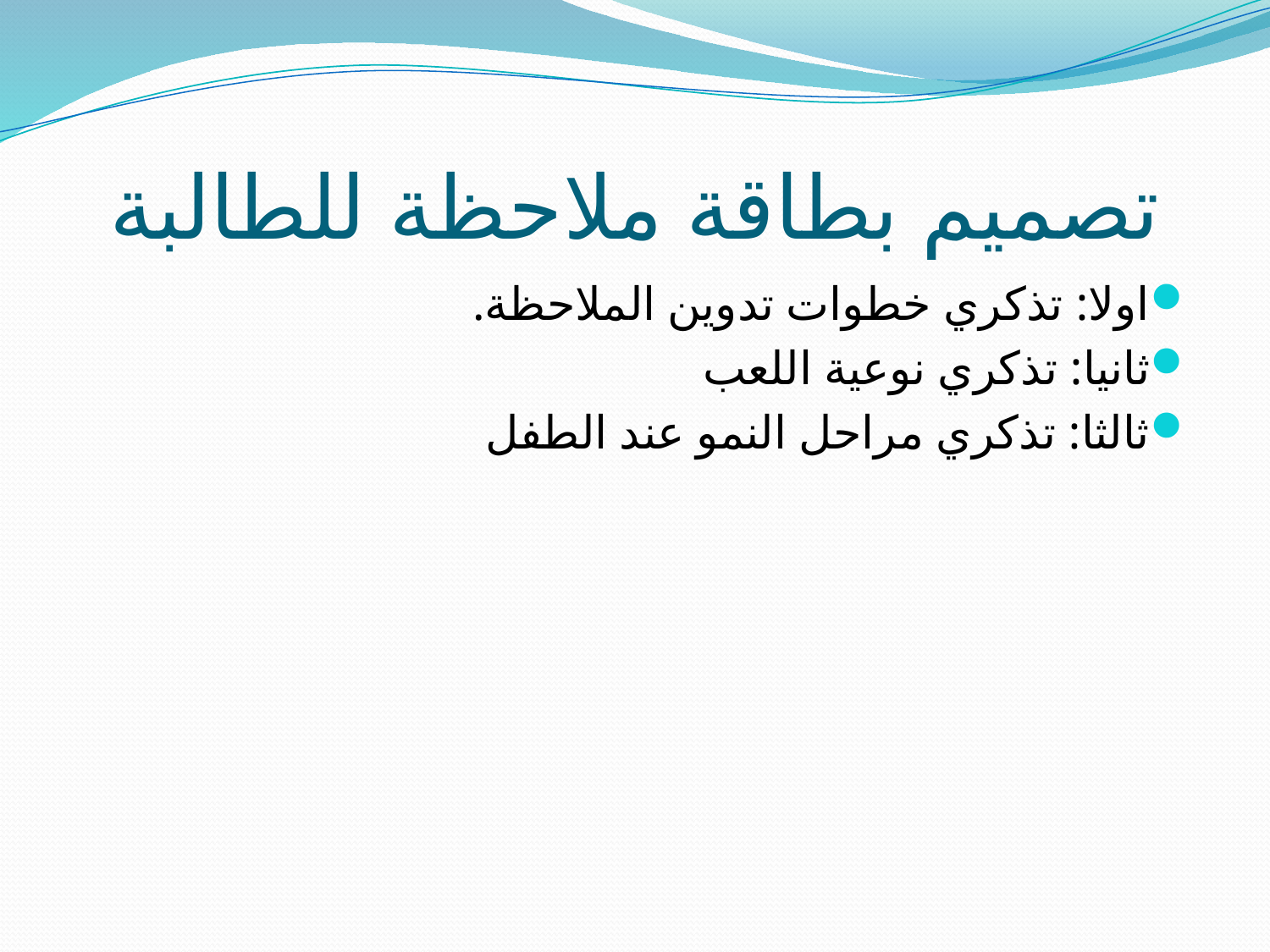

# تصميم بطاقة ملاحظة للطالبة
اولا: تذكري خطوات تدوين الملاحظة.
ثانيا: تذكري نوعية اللعب
ثالثا: تذكري مراحل النمو عند الطفل